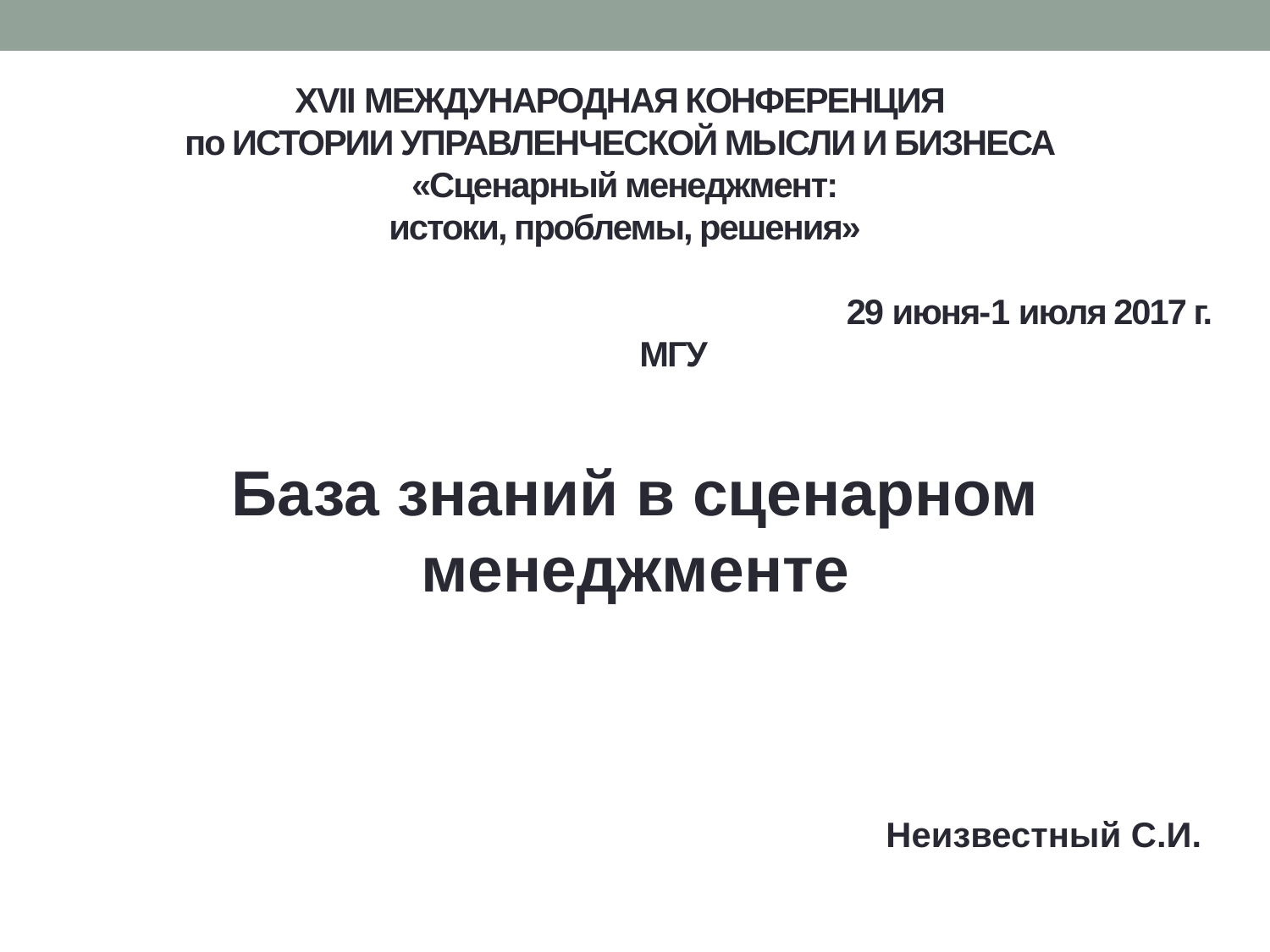

XVII МЕЖДУНАРОДНАЯ КОНФЕРЕНЦИЯ
по ИСТОРИИ УПРАВЛЕНЧЕСКОЙ МЫСЛИ И БИЗНЕСА
 «Сценарный менеджмент:
 истоки, проблемы, решения»

29 июня-1 июля 2017 г.
 МГУ
База знаний в сценарном менеджменте

Неизвестный С.И.